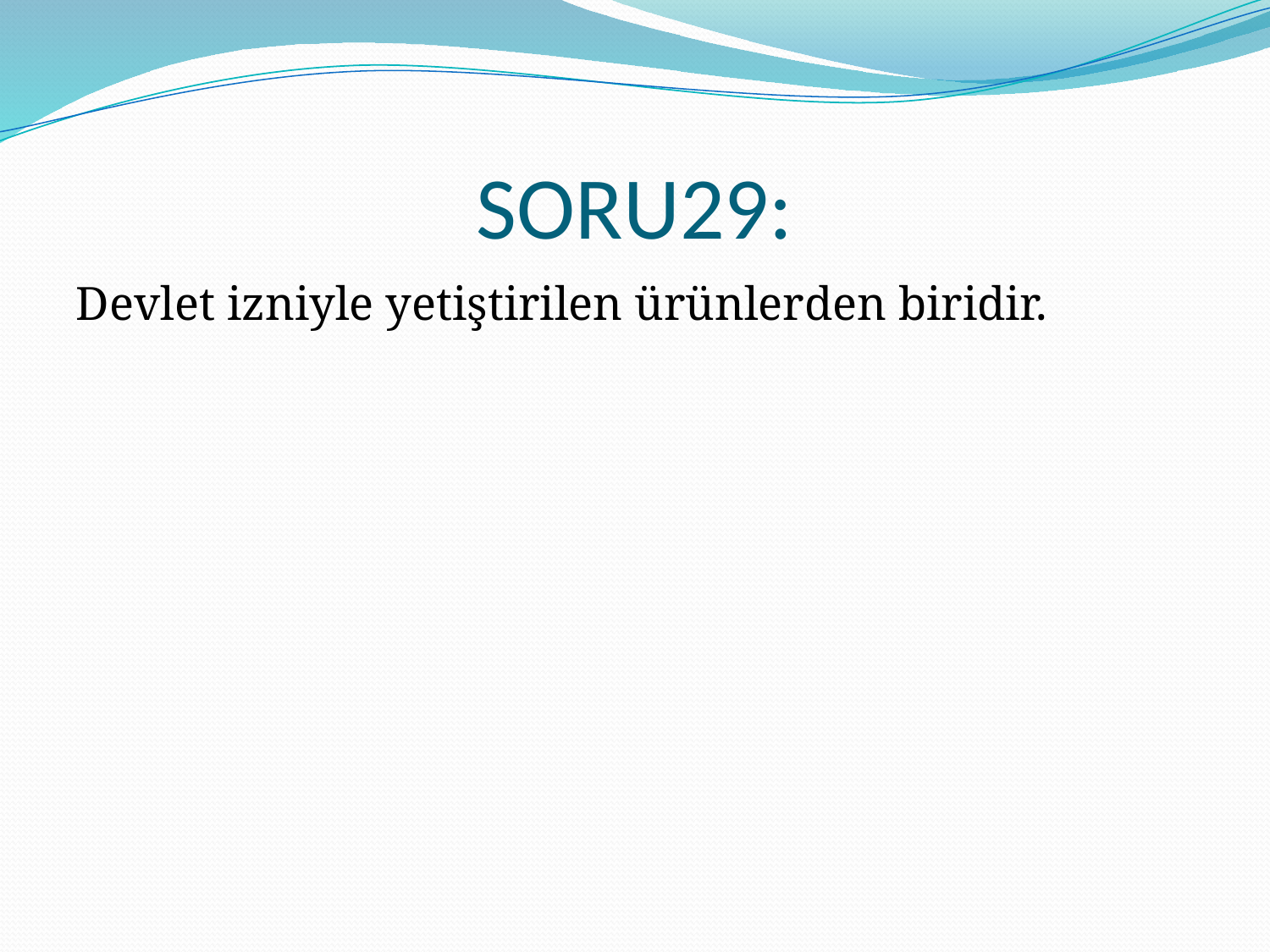

# SORU29:
Devlet izniyle yetiştirilen ürünlerden biridir.